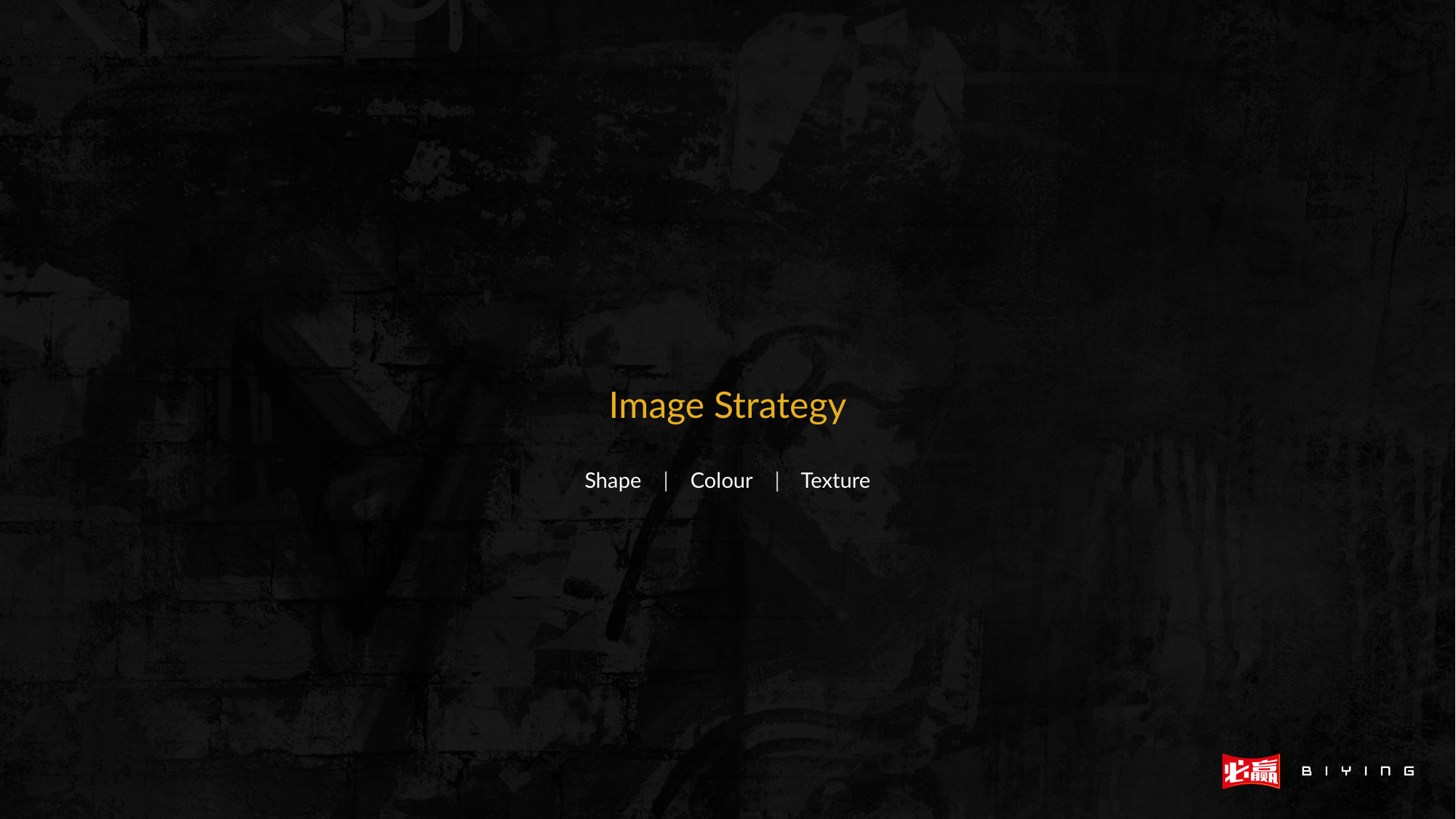

Image Strategy
Shape    |    Colour    |    Texture